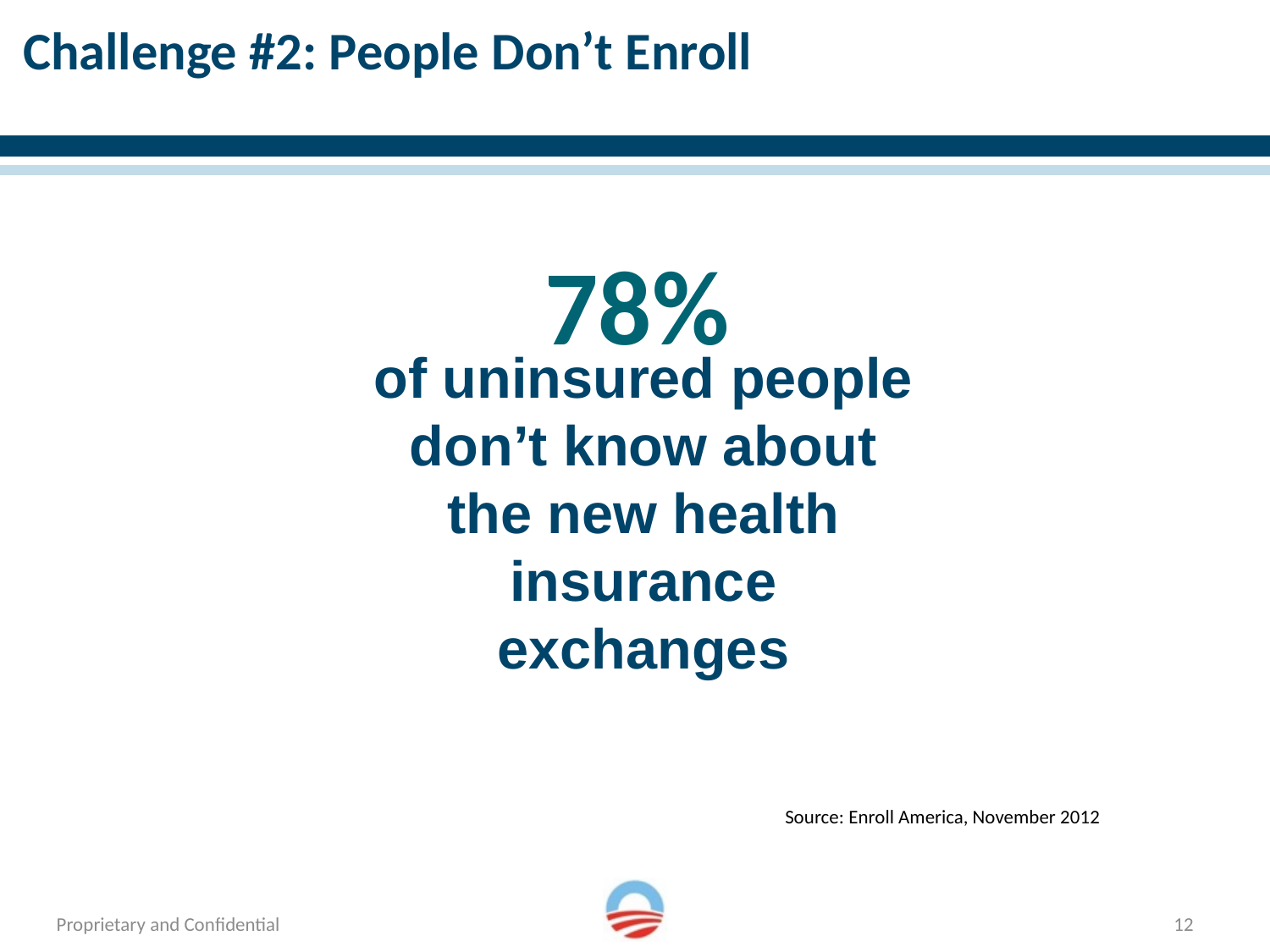

# Challenge #2: People Don’t Enroll
78%
of uninsured people don’t know about the new health insurance exchanges
Source: Enroll America, November 2012
12